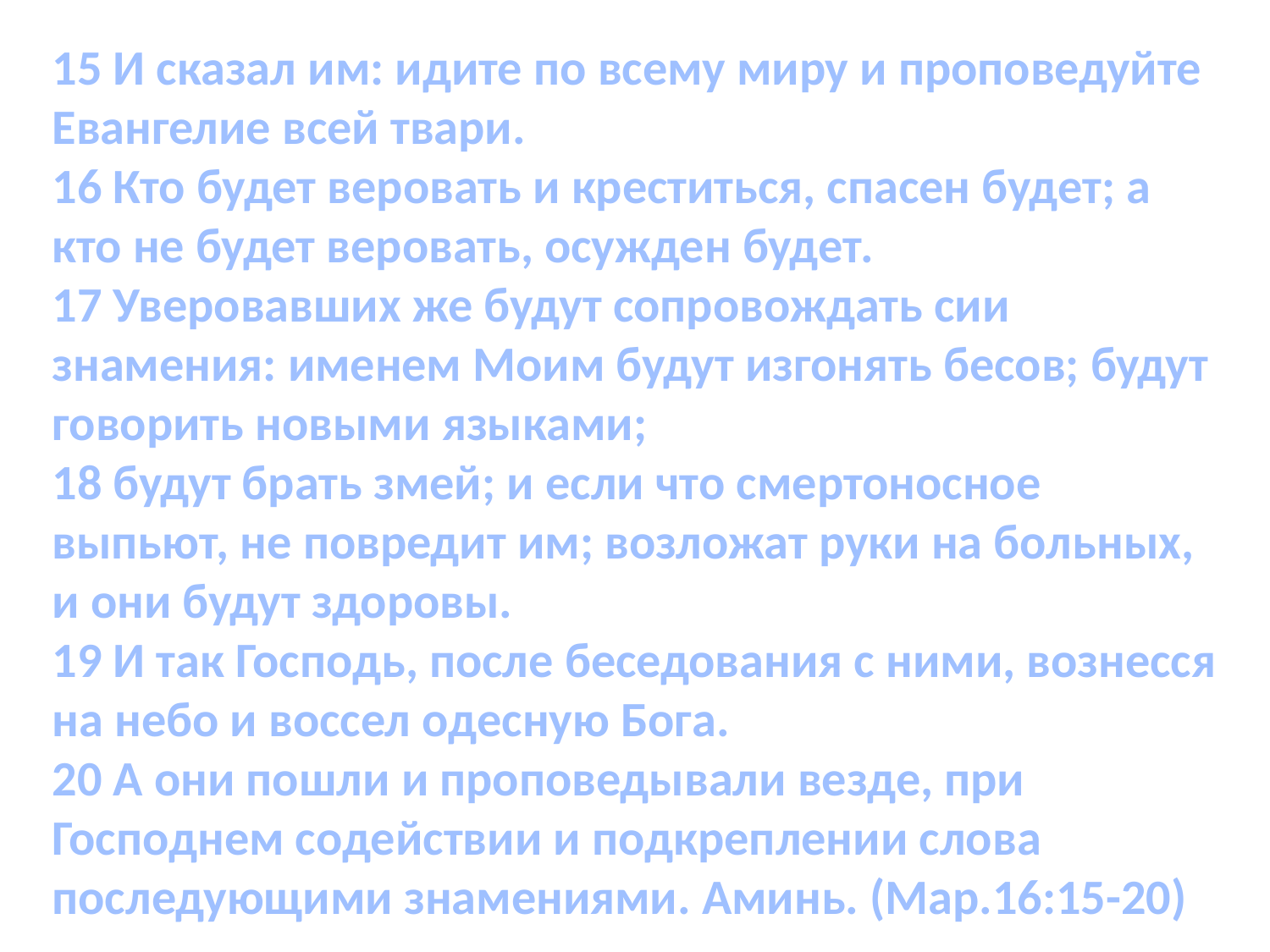

15 И сказал им: идите по всему миру и проповедуйте Евангелие всей твари.
16 Кто будет веровать и креститься, спасен будет; а кто не будет веровать, осужден будет.
17 Уверовавших же будут сопровождать сии знамения: именем Моим будут изгонять бесов; будут говорить новыми языками;
18 будут брать змей; и если что смертоносное выпьют, не повредит им; возложат руки на больных, и они будут здоровы.
19 И так Господь, после беседования с ними, вознесся на небо и воссел одесную Бога.
20 А они пошли и проповедывали везде, при Господнем содействии и подкреплении слова последующими знамениями. Аминь. (Мар.16:15-20)